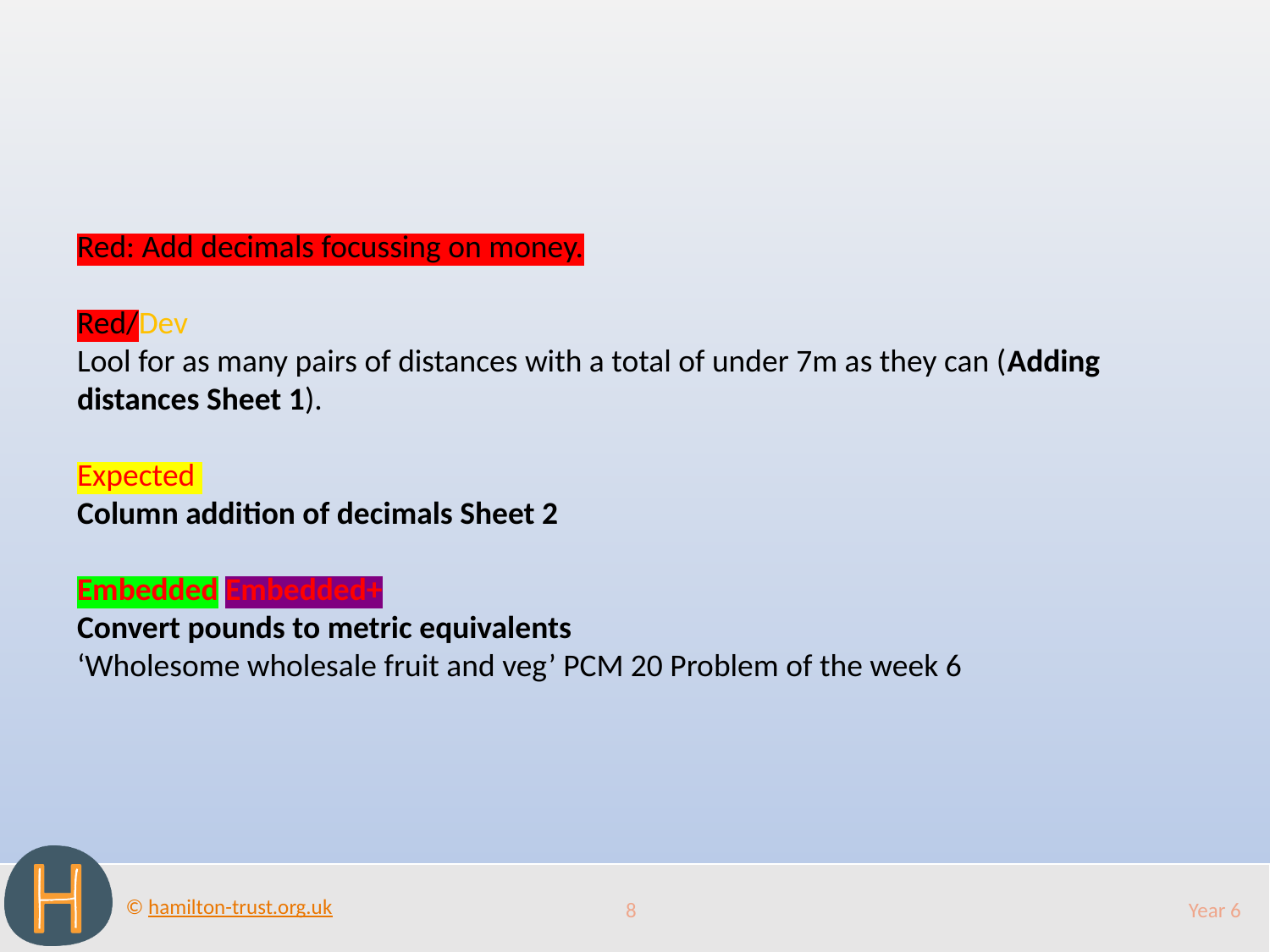

Red: Add decimals focussing on money.

Red/Dev
Lool for as many pairs of distances with a total of under 7m as they can (Adding distances Sheet 1).

Expected
Column addition of decimals Sheet 2

Embedded Embedded+
Convert pounds to metric equivalents
‘Wholesome wholesale fruit and veg’ PCM 20 Problem of the week 6
8
Year 6